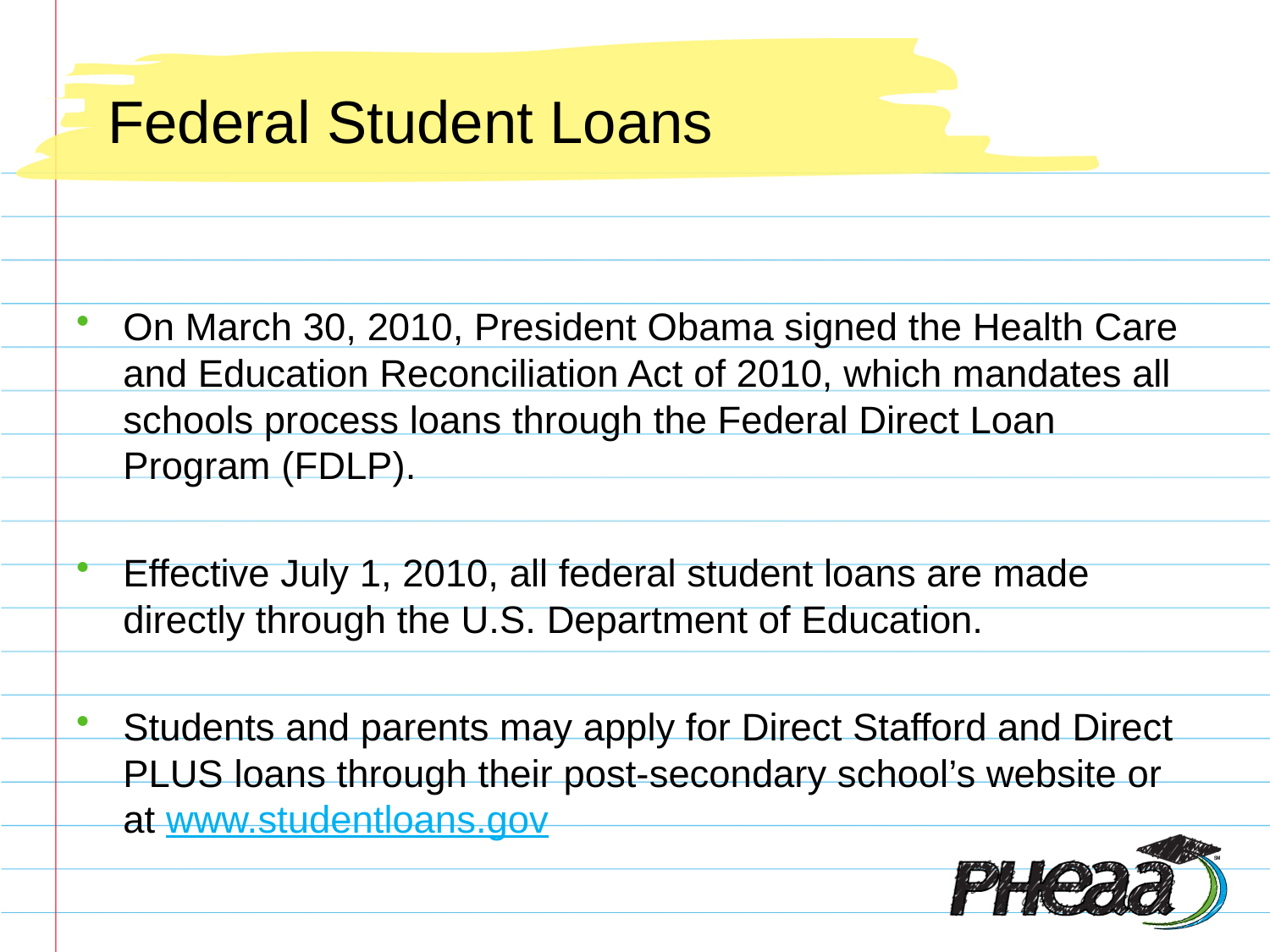

# Federal Student Loans
On March 30, 2010, President Obama signed the Health Care and Education Reconciliation Act of 2010, which mandates all schools process loans through the Federal Direct Loan Program (FDLP).

Effective July 1, 2010, all federal student loans are made directly through the U.S. Department of Education.

Students and parents may apply for Direct Stafford and Direct PLUS loans through their post-secondary school’s website or at www.studentloans.gov